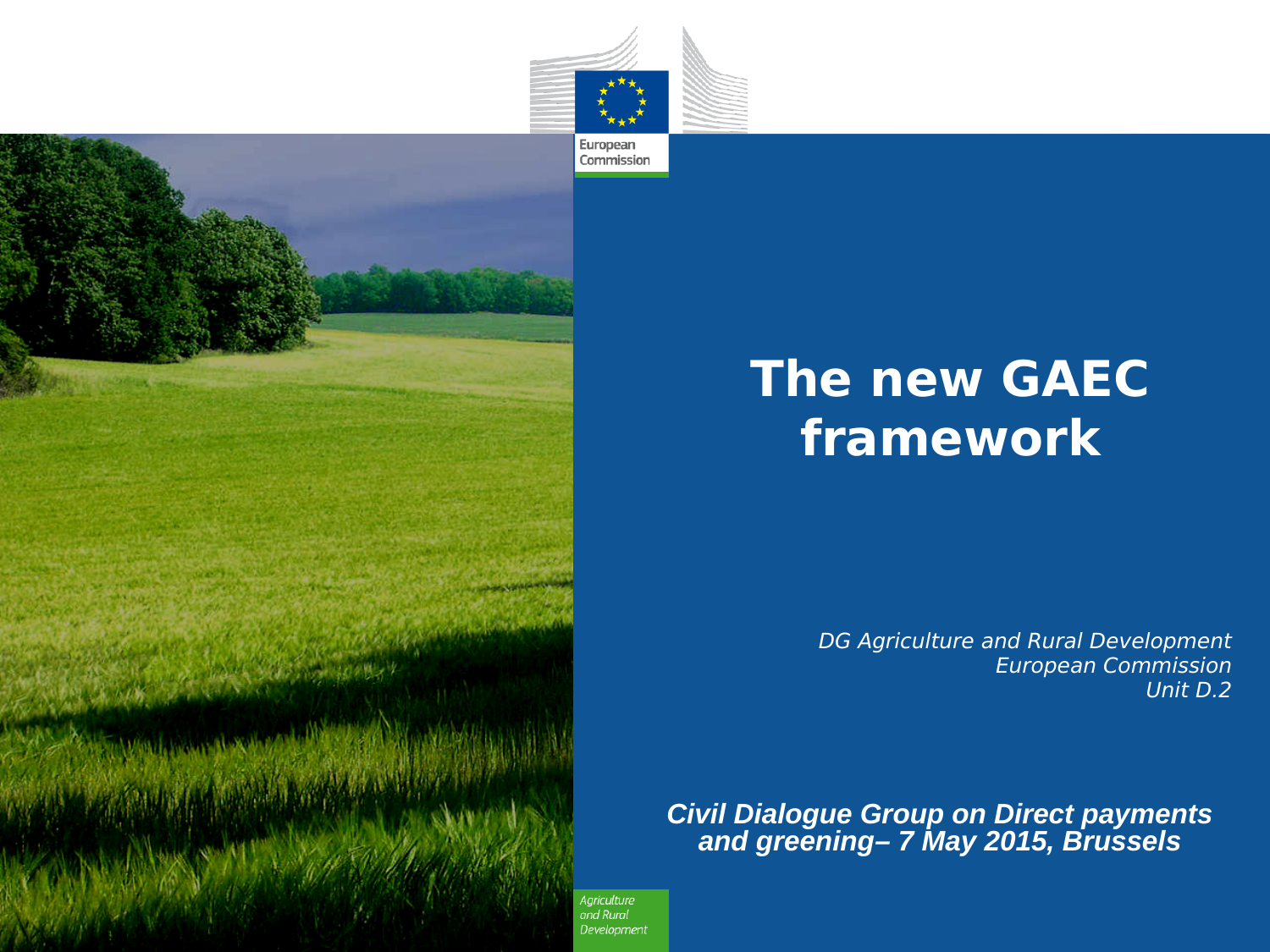

# The new GAEC framework
DG Agriculture and Rural Development
European Commission
Unit D.2
Civil Dialogue Group on Direct payments and greening– 7 May 2015, Brussels